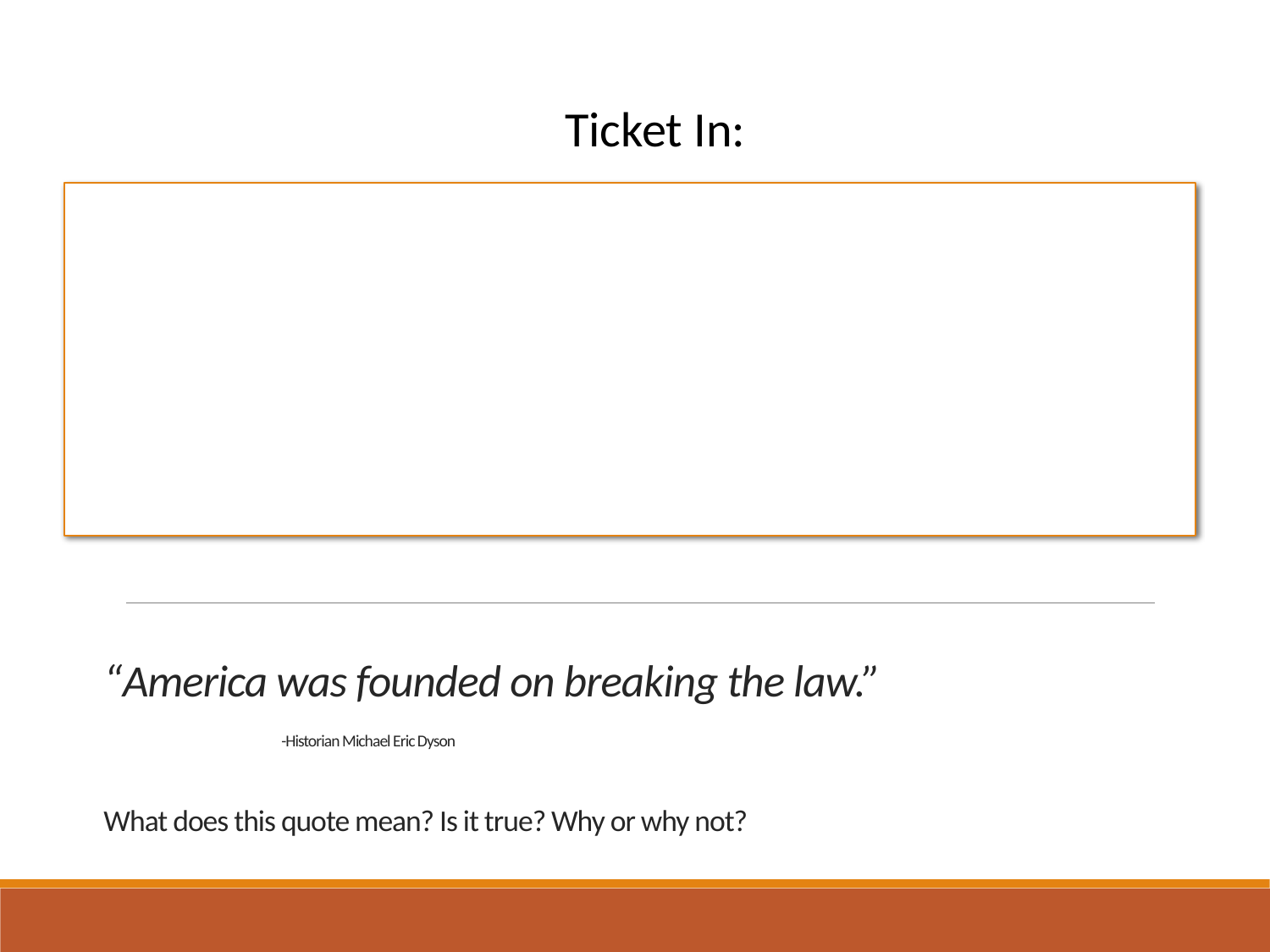

Ticket In:

# “America was founded on breaking the law.” -Historian Michael Eric Dyson What does this quote mean? Is it true? Why or why not?